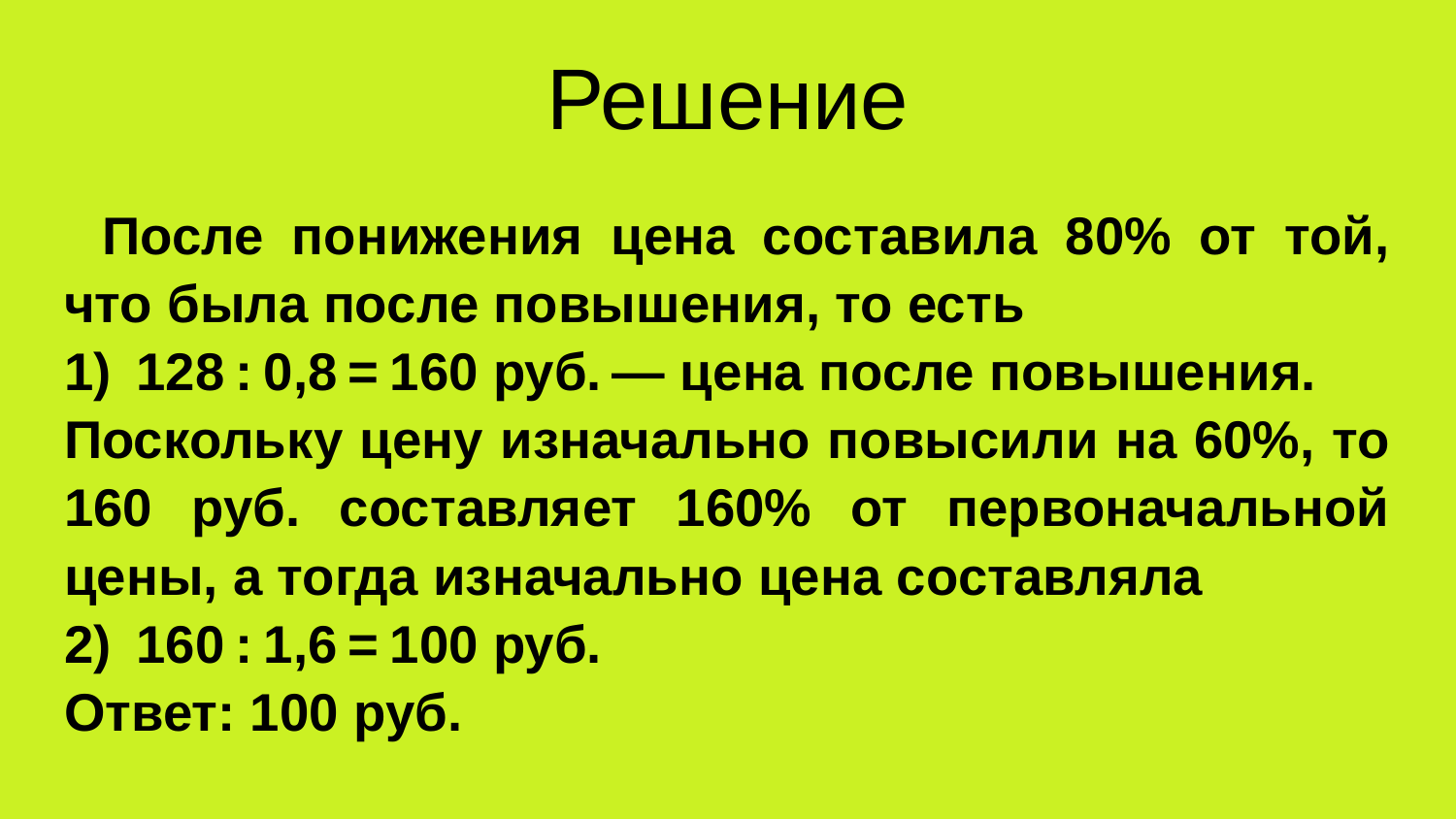

# Решение
После понижения цена составила 80% от той, что была после повышения, то есть
128 : 0,8 = 160 руб. — цена после повышения.
Поскольку цену изначально повысили на 60%, то 160 руб. составляет 160% от первоначальной цены, а тогда изначально цена составляла
160 : 1,6 = 100 руб.
Ответ: 100 руб.